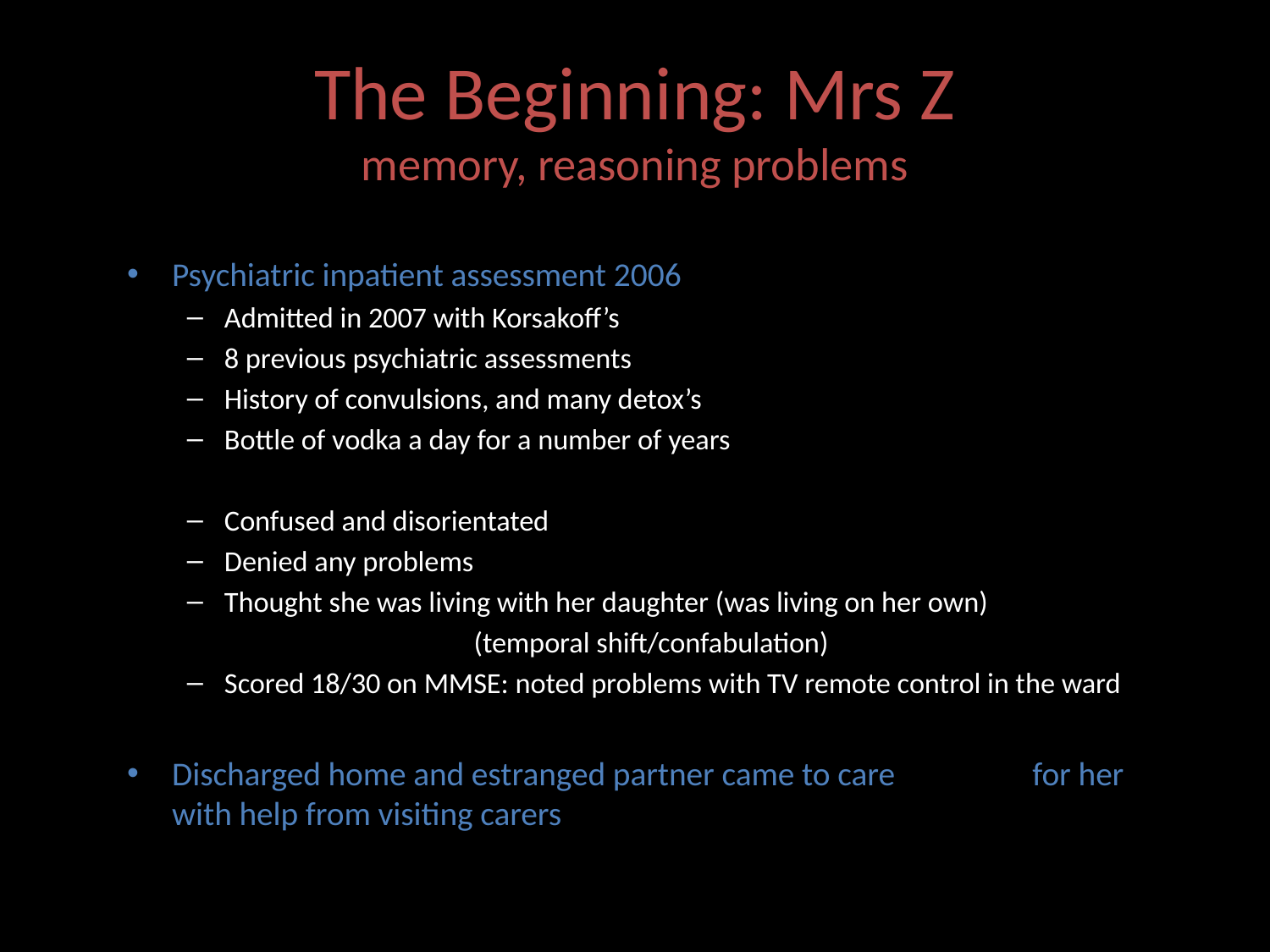

# The Beginning: Mrs Z memory, reasoning problems
Psychiatric inpatient assessment 2006
Admitted in 2007 with Korsakoff’s
8 previous psychiatric assessments
History of convulsions, and many detox’s
Bottle of vodka a day for a number of years

Confused and disorientated
Denied any problems
Thought she was living with her daughter (was living on her own)
(temporal shift/confabulation)
Scored 18/30 on MMSE: noted problems with TV remote control in the ward

Discharged home and estranged partner came to care 	               for her with help from visiting carers